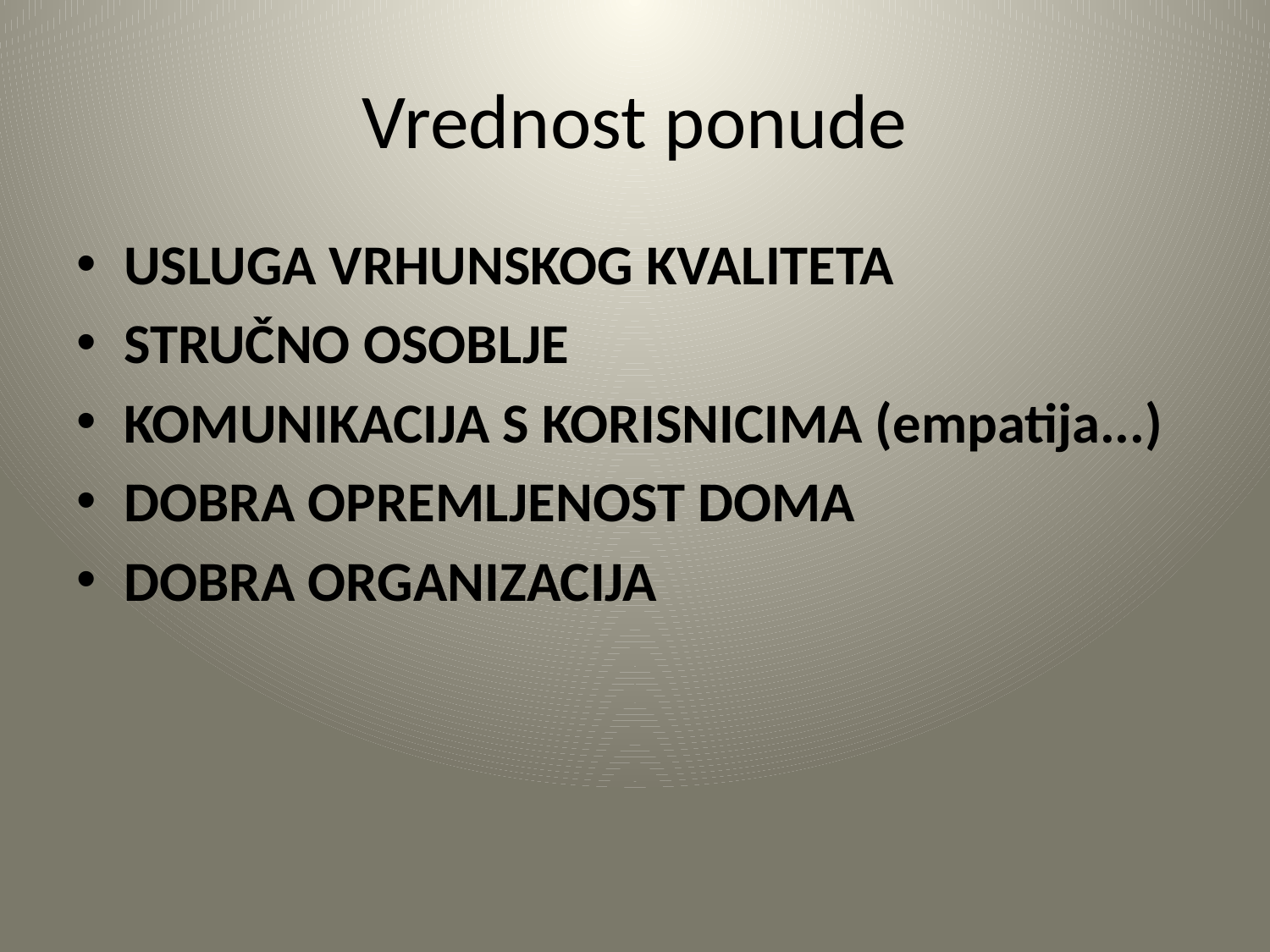

# Vrednost ponude
USLUGA VRHUNSKOG KVALITETA
STRUČNO OSOBLJE
KOMUNIKACIJA S KORISNICIMA (empatija...)
DOBRA OPREMLJENOST DOMA
DOBRA ORGANIZACIJA